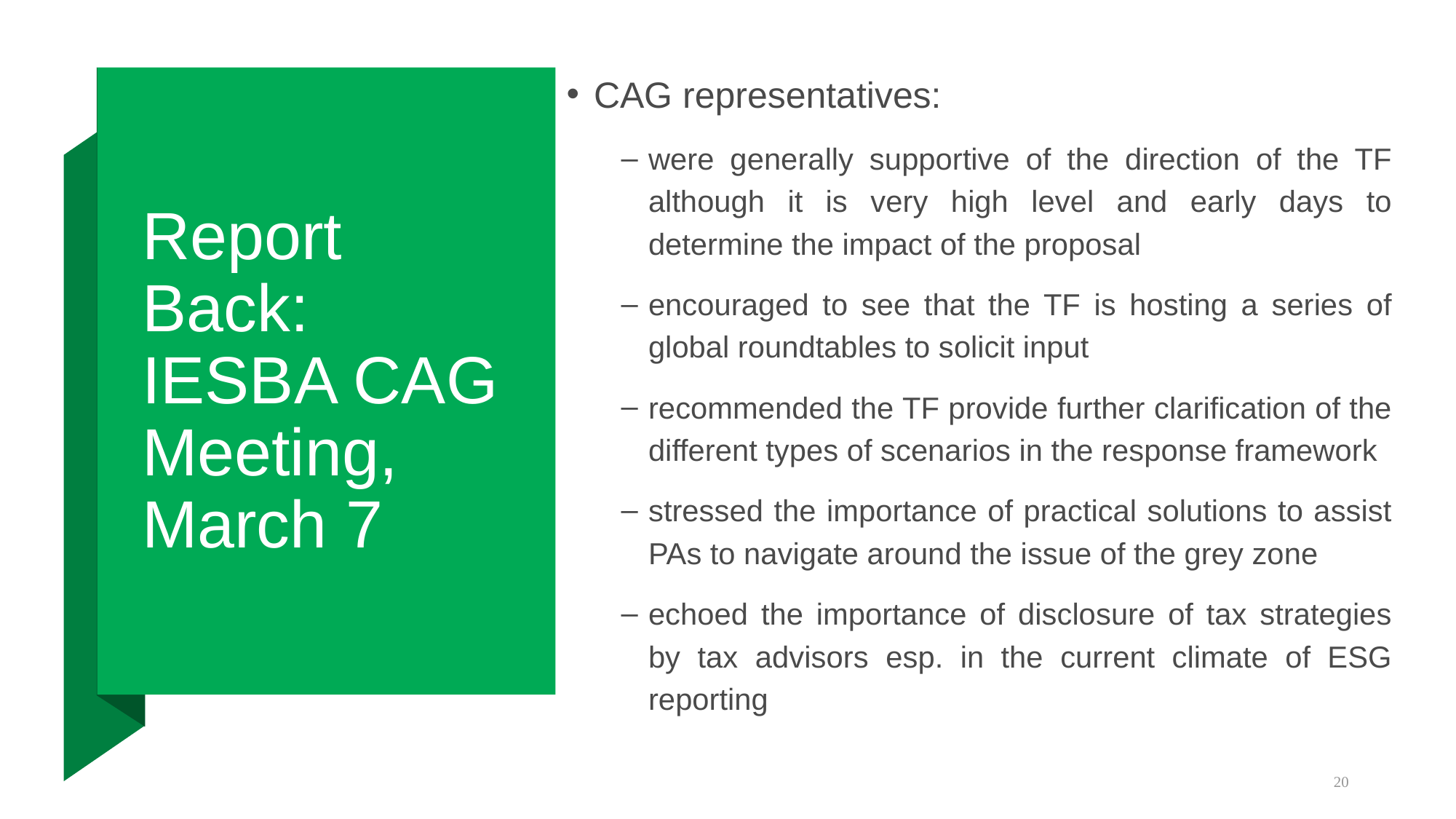

CAG representatives:
were generally supportive of the direction of the TF although it is very high level and early days to determine the impact of the proposal
encouraged to see that the TF is hosting a series of global roundtables to solicit input
recommended the TF provide further clarification of the different types of scenarios in the response framework
stressed the importance of practical solutions to assist PAs to navigate around the issue of the grey zone
echoed the importance of disclosure of tax strategies by tax advisors esp. in the current climate of ESG reporting

# Report Back: IESBA CAG Meeting, March 7
20